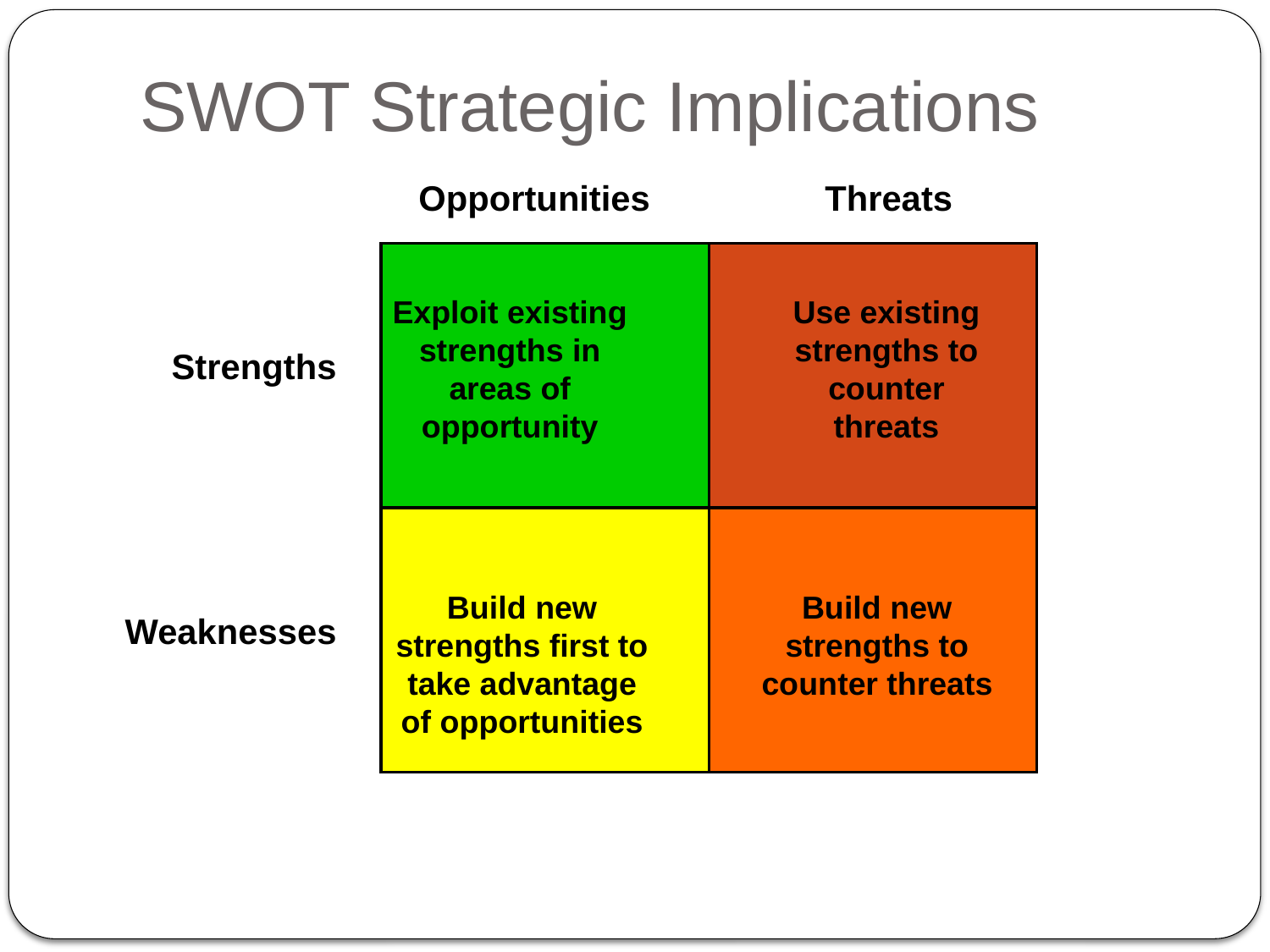

# SWOT Strategic Implications
Opportunities
Threats

Exploit existing strengths in areas of opportunity
Use existing strengths to counter threats
Strengths

Build new strengths first to take advantage of opportunities
Build new strengths to counter threats
Weaknesses